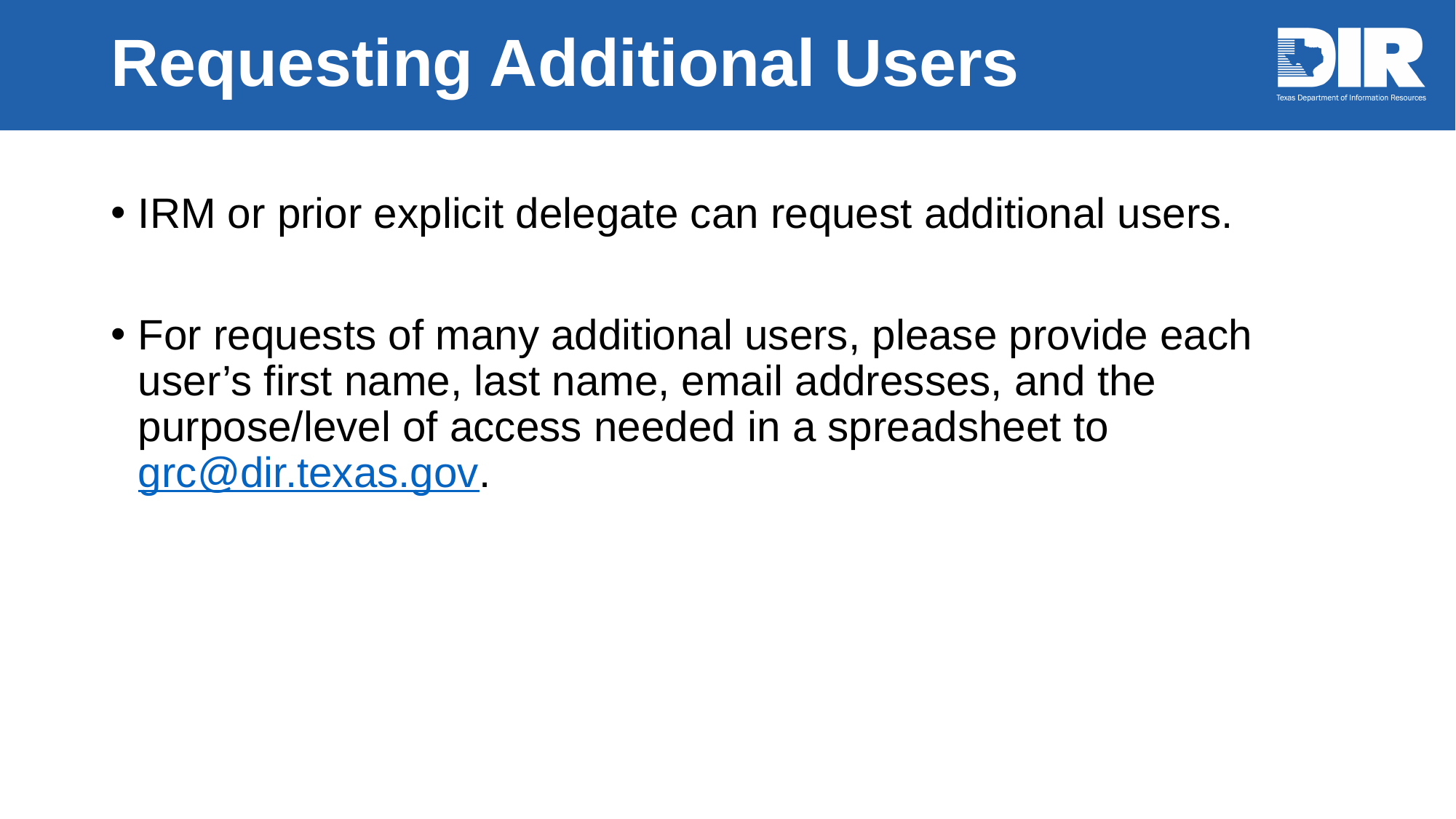

# Requesting Additional Users
IRM or prior explicit delegate can request additional users.

For requests of many additional users, please provide each user’s first name, last name, email addresses, and the purpose/level of access needed in a spreadsheet to grc@dir.texas.gov.